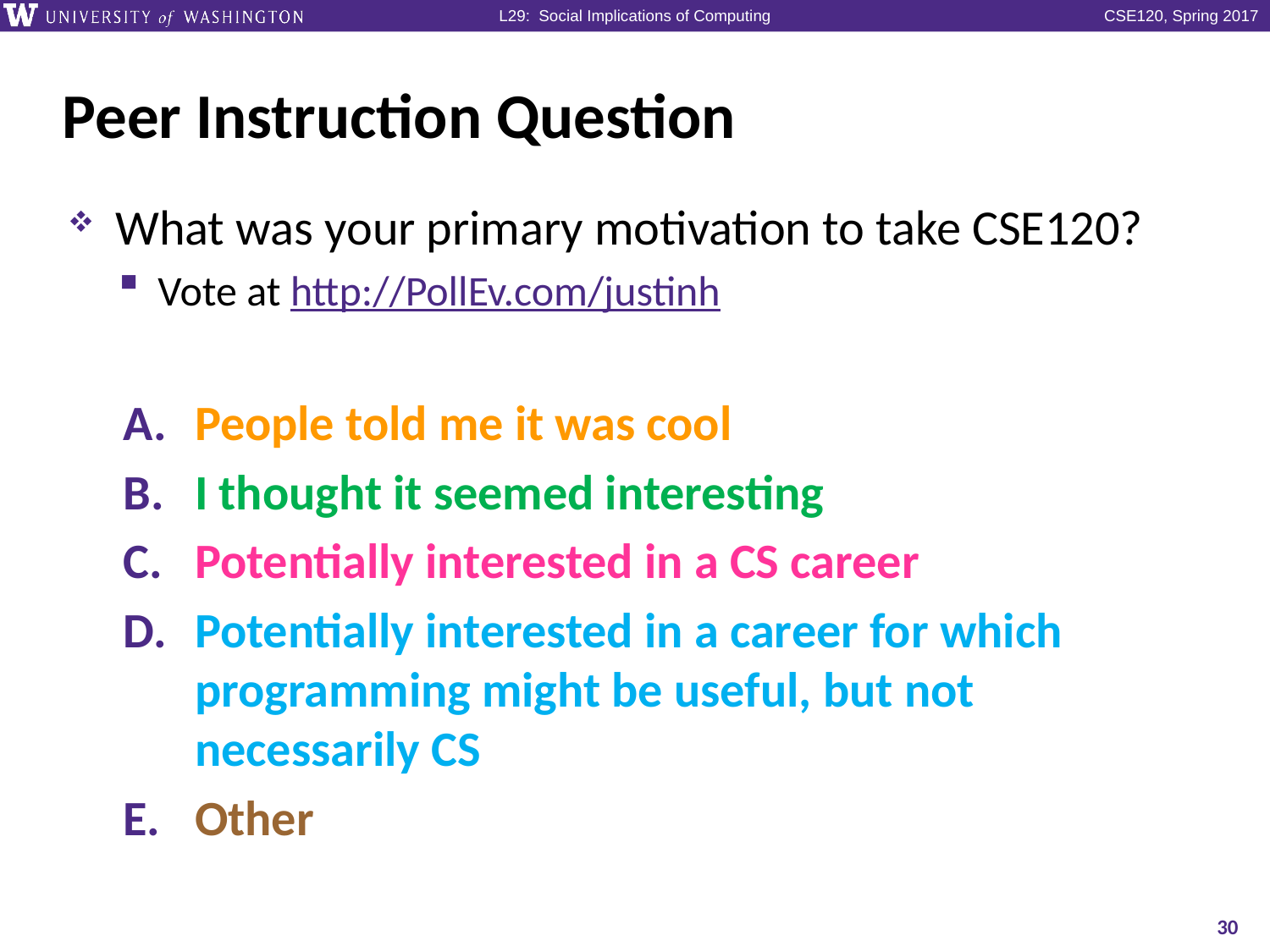

# Peer Instruction Question
What was your primary motivation to take CSE120?
Vote at http://PollEv.com/justinh

People told me it was cool
I thought it seemed interesting
Potentially interested in a CS career
Potentially interested in a career for which programming might be useful, but not necessarily CS
Other

30